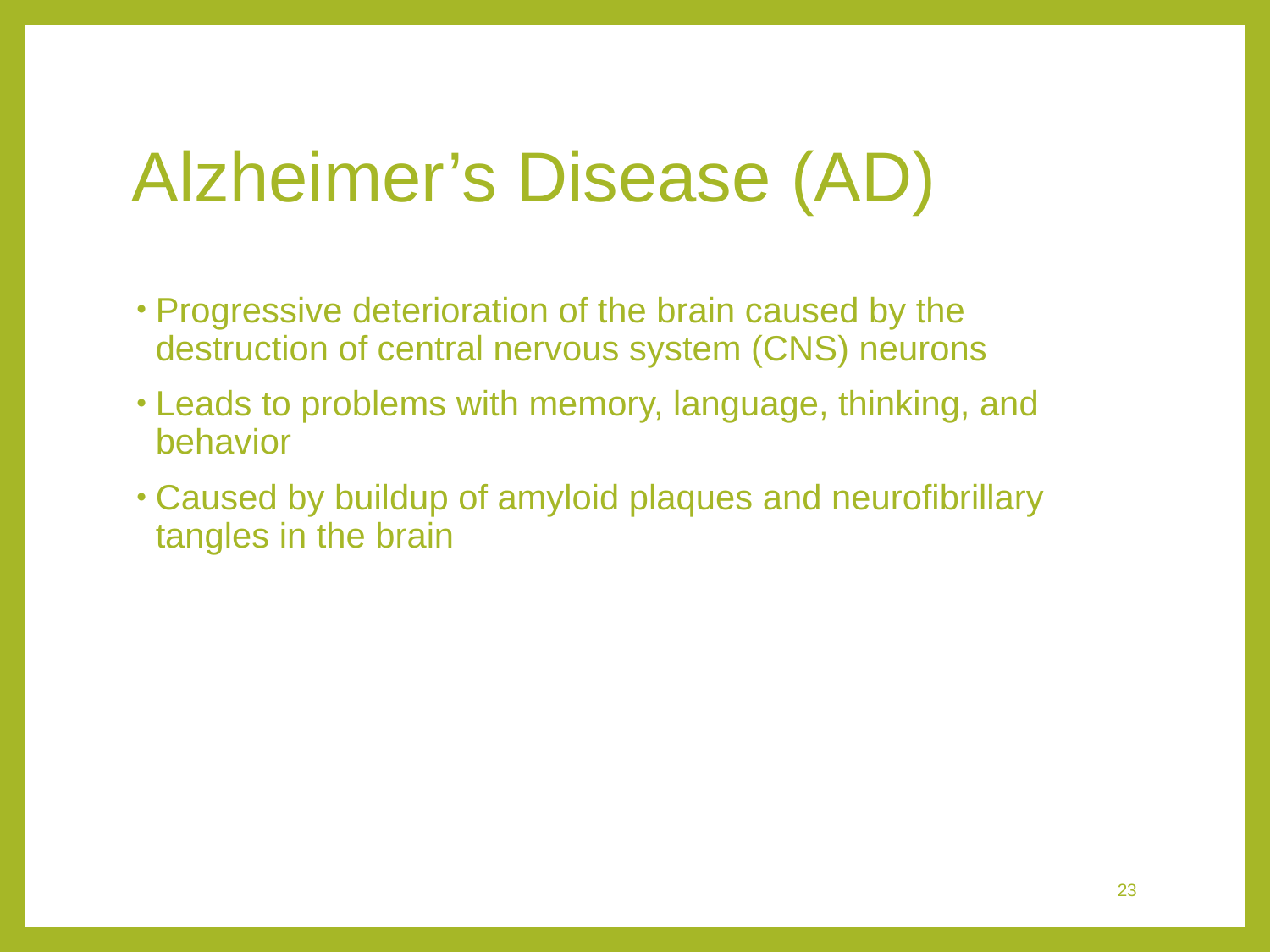

# Alzheimer’s Disease (AD)
Progressive deterioration of the brain caused by the destruction of central nervous system (CNS) neurons
Leads to problems with memory, language, thinking, and behavior
Caused by buildup of amyloid plaques and neurofibrillary tangles in the brain
 23